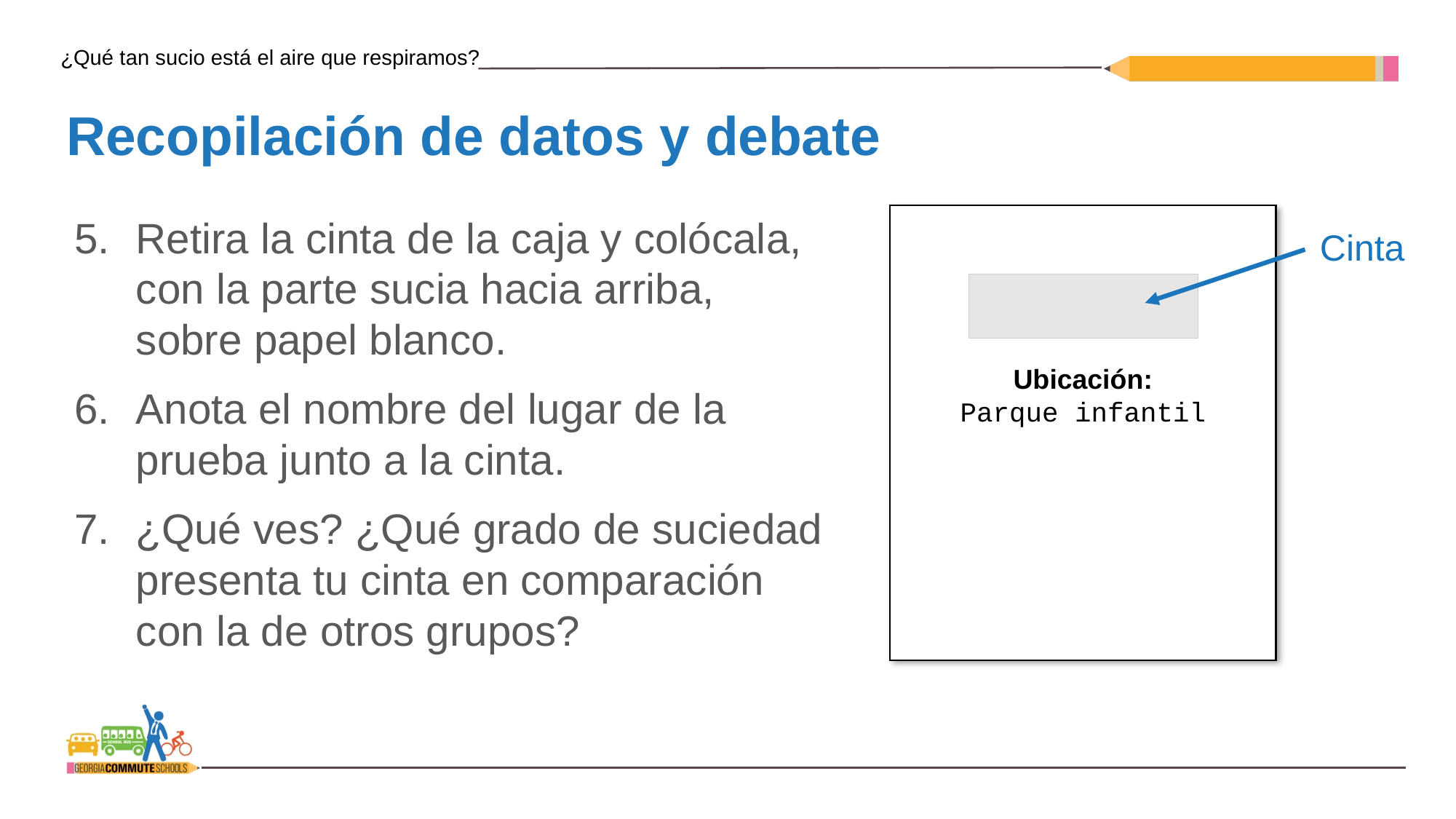

Recopilación de datos y debate
Retira la cinta de la caja y colócala, con la parte sucia hacia arriba, sobre papel blanco.
Anota el nombre del lugar de la prueba junto a la cinta.
¿Qué ves? ¿Qué grado de suciedad presenta tu cinta en comparación con la de otros grupos?

Cinta

Ubicación:
Parque infantil